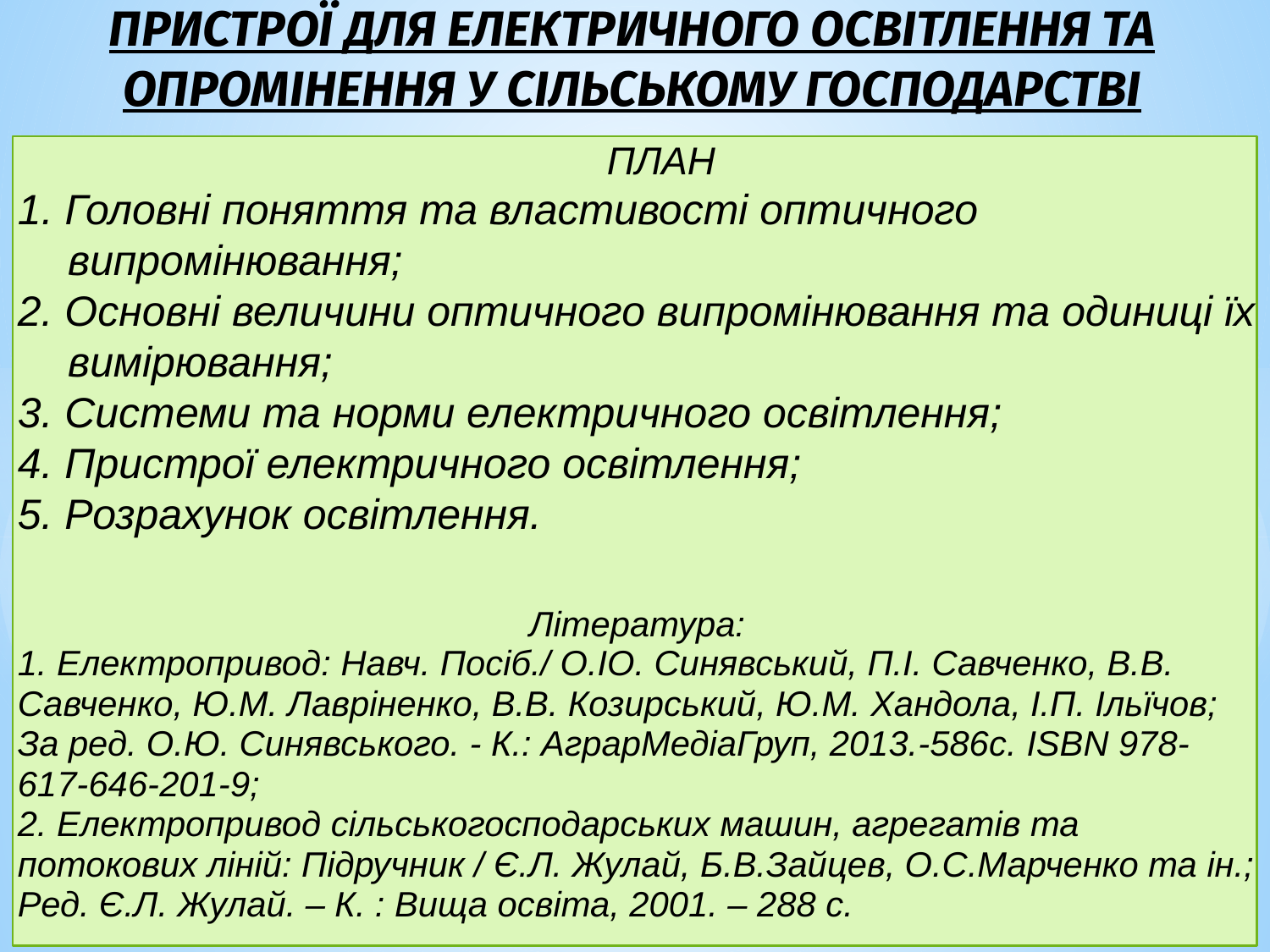

ПРИСТРОЇ ДЛЯ ЕЛЕКТРИЧНОГО ОСВІТЛЕННЯ ТА ОПРОМІНЕННЯ У СІЛЬСЬКОМУ ГОСПОДАРСТВІ
ПЛАН
1. Головні поняття та властивості оптичного випромінювання;
2. Основні величини оптичного випромінювання та одиниці їх вимірювання;
3. Системи та норми електричного освітлення;
4. Пристрої електричного освітлення;
5. Розрахунок освітлення.

Література:
1. Електропривод: Навч. Посіб./ О.ІО. Синявський, П.І. Савченко, В.В. Савченко, Ю.М. Лавріненко, В.В. Козирський, Ю.М. Хандола, І.П. Ільїчов; За ред. О.Ю. Синявського. - К.: АграрМедіаГруп, 2013.-586с. ISBN 978-617-646-201-9;
2. Електропривод сільськогосподарських машин, агрегатів та потокових ліній: Підручник / Є.Л. Жулай, Б.В.Зайцев, О.С.Марченко та ін.; Ред. Є.Л. Жулай. – К. : Вища освіта, 2001. – 288 c.